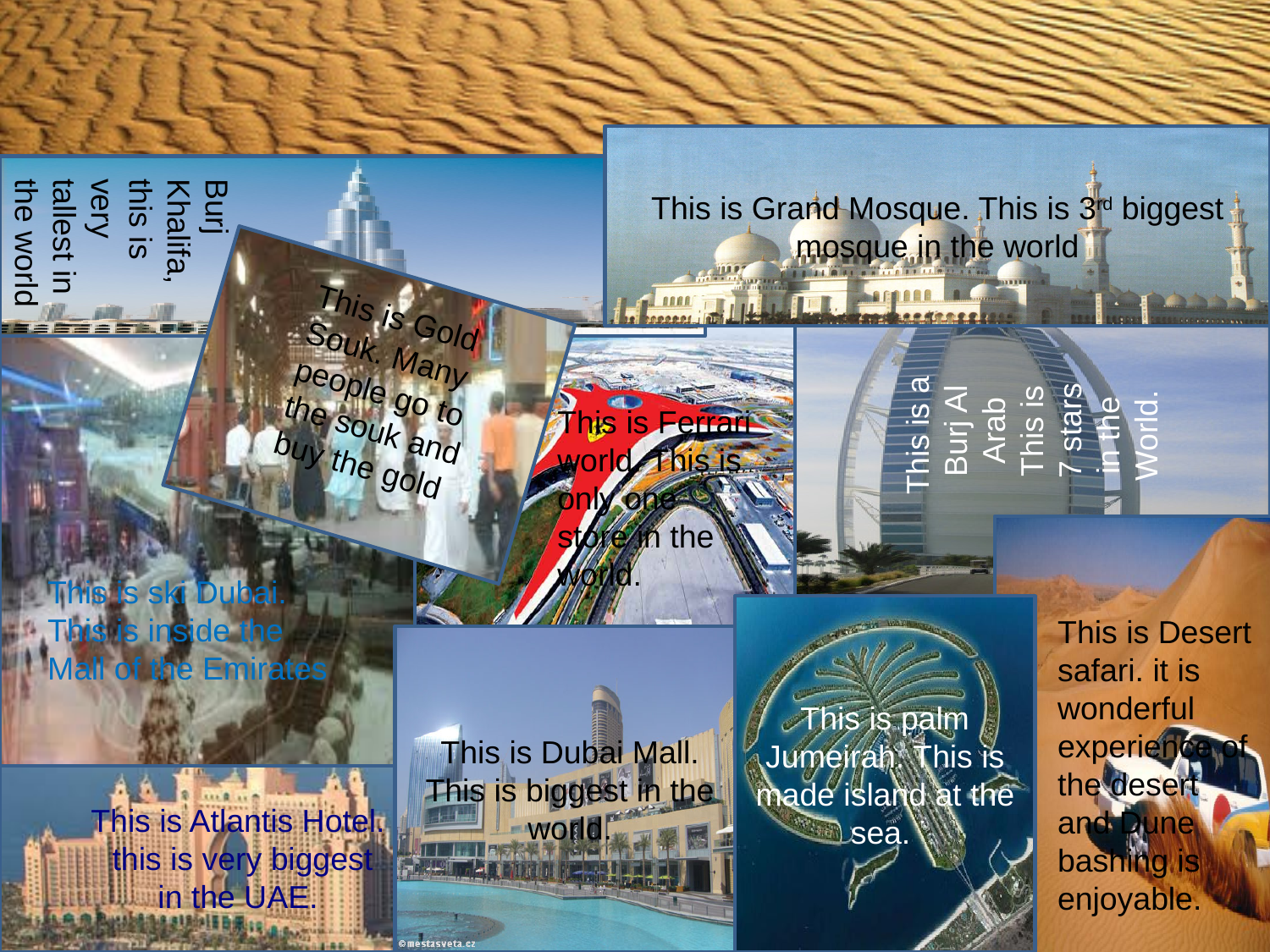

This is Grand Mosque. This is 3rd biggest mosque in the world
Burj Khalifa, this is very tallest in the world

This is a
Burj Al
Arab
This is
7 stars
in the
World.

This is Gold Souk. Many people go to the souk and buy the gold

This is Ferrari world. This is only one store in the world.

This is ski Dubai. This is inside the Mall of the Emirates
This is palm Jumeirah. This is made island at the sea.
This is Desert safari. it is wonderful experience of the desert and Dune bashing is enjoyable.
This is Dubai Mall. This is biggest in the world.

This is Atlantis Hotel.
this is very biggest
in the UAE.